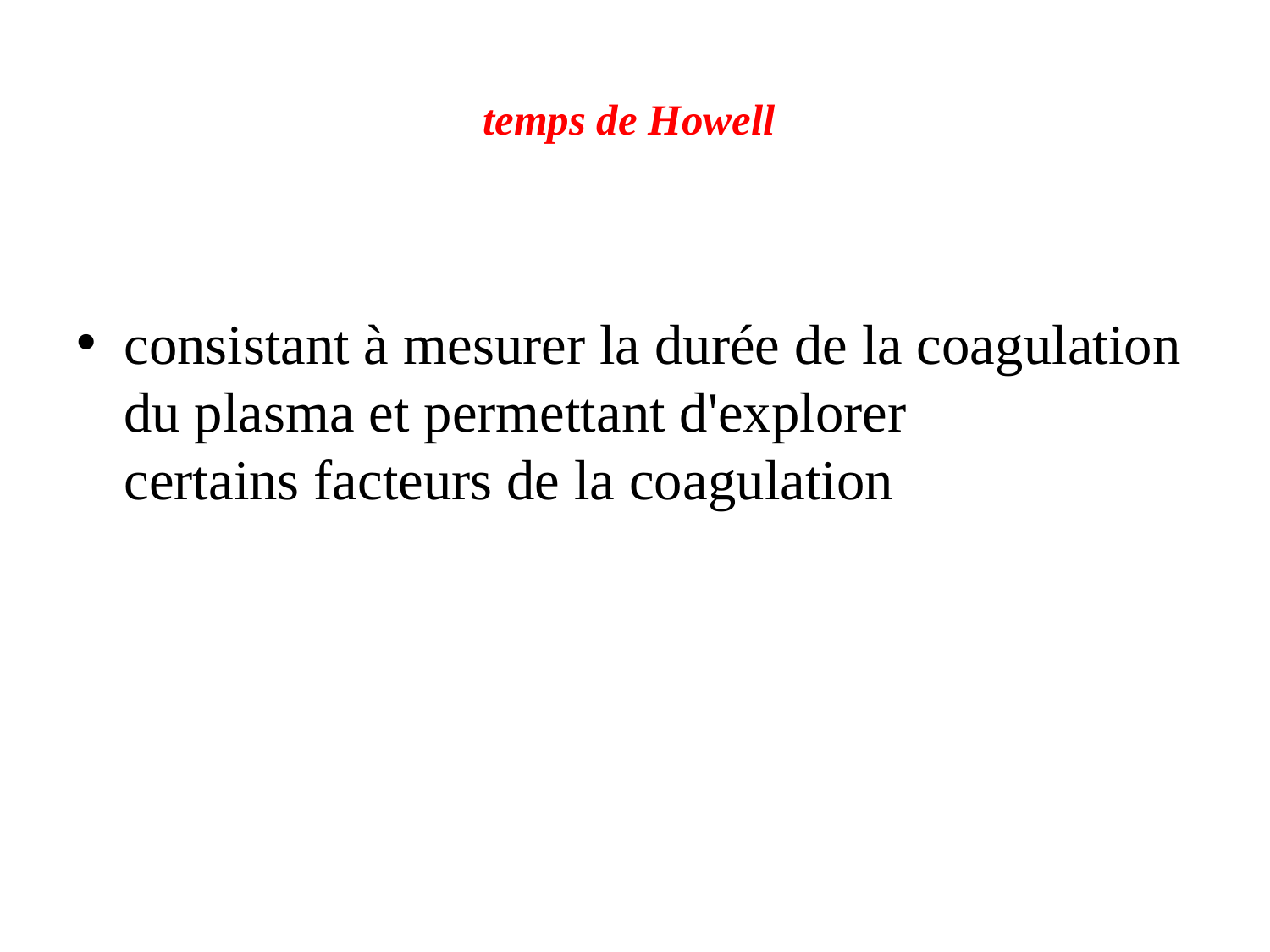

# temps de Howell

consistant à mesurer la durée de la coagulation du plasma et permettant d'explorer certains facteurs de la coagulation